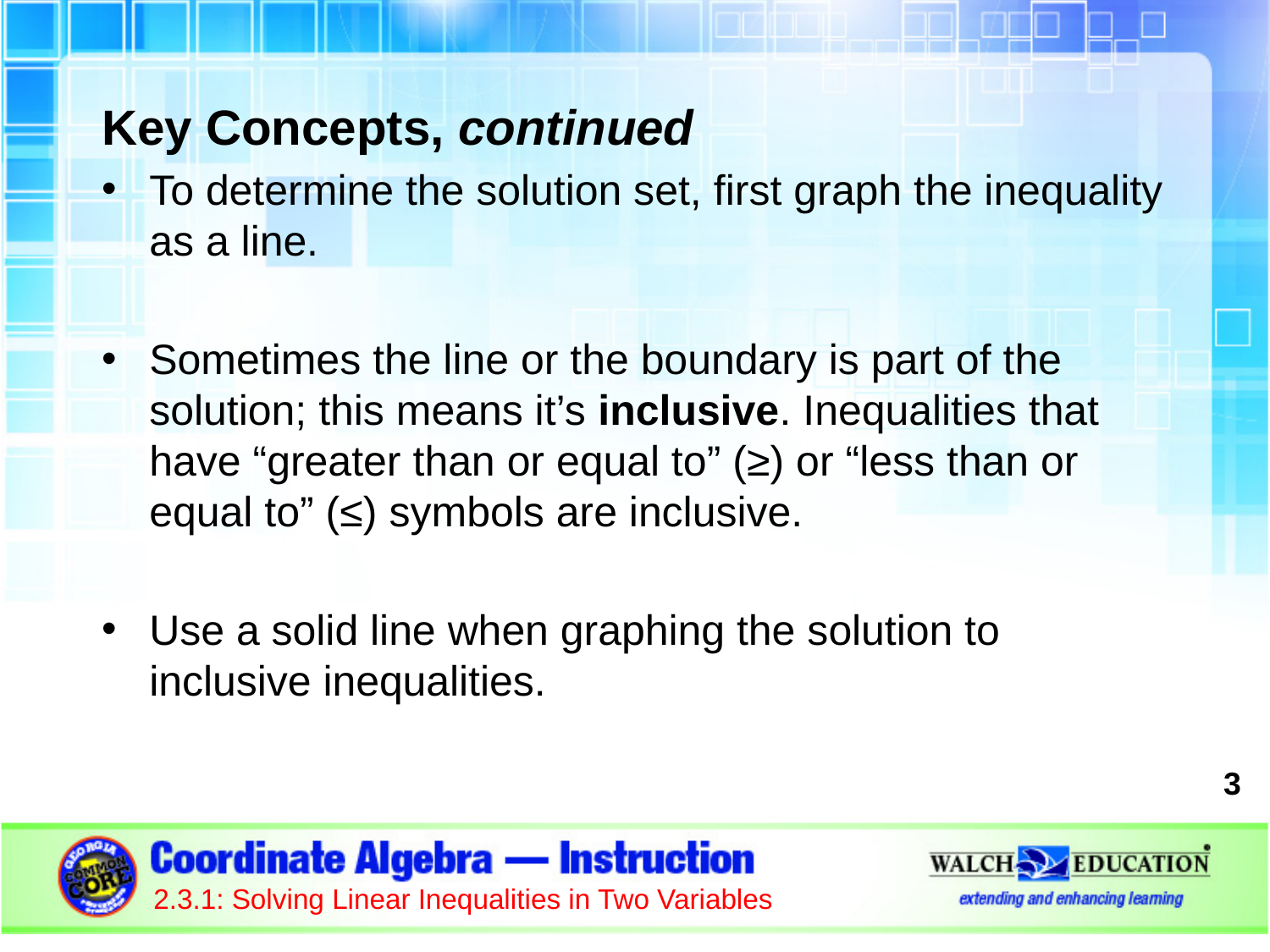

Key Concepts, continued
To determine the solution set, first graph the inequality as a line.

Sometimes the line or the boundary is part of the solution; this means it’s inclusive. Inequalities that have “greater than or equal to” (≥) or “less than or equal to” (≤) symbols are inclusive.

Use a solid line when graphing the solution to inclusive inequalities.
3
2.3.1: Solving Linear Inequalities in Two Variables